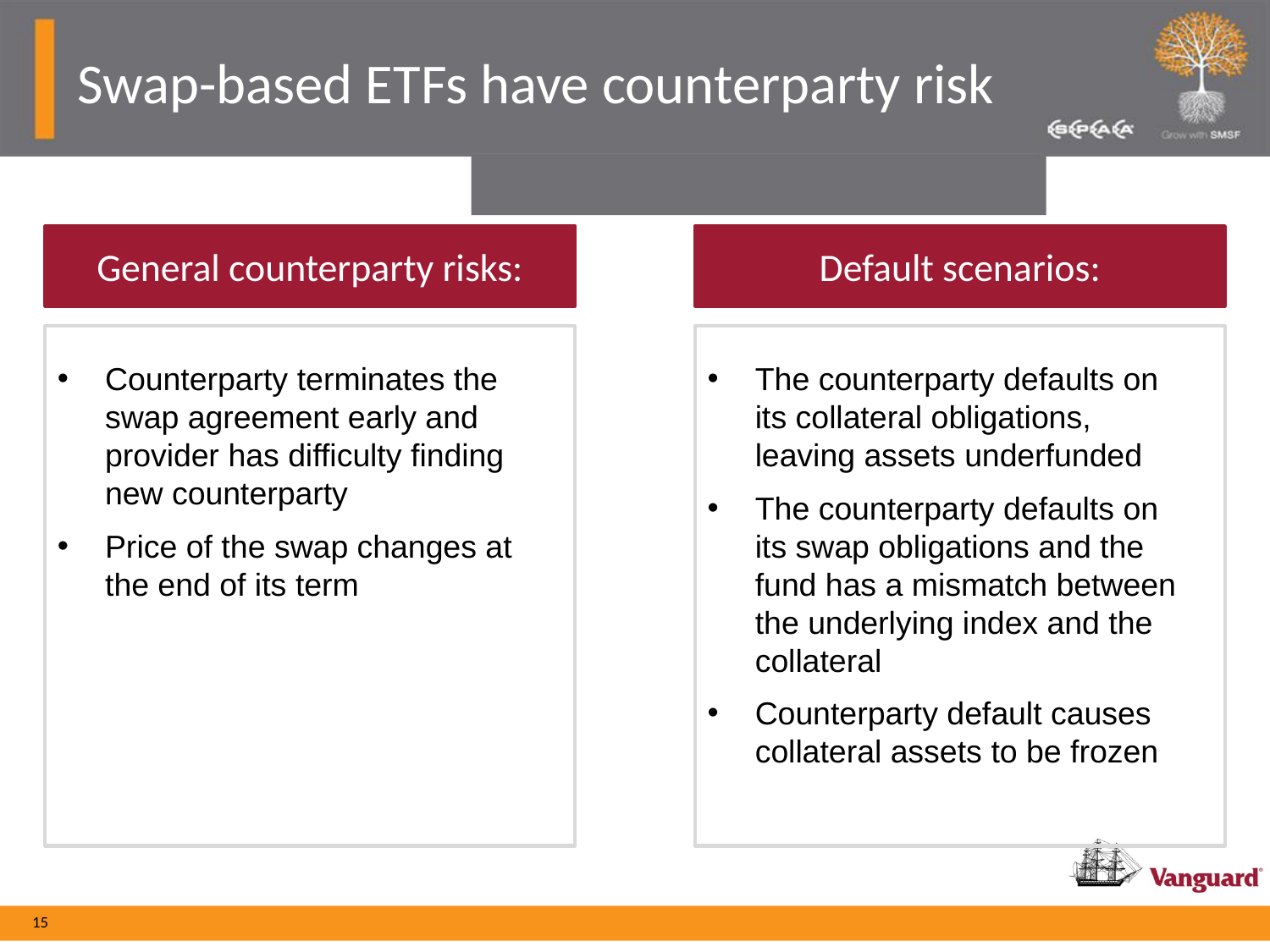

# Swap-based ETFs have counterparty risk
General counterparty risks:
Default scenarios:

Counterparty terminates the swap agreement early and provider has difficulty finding new counterparty
Price of the swap changes at the end of its term
The counterparty defaults on its collateral obligations, leaving assets underfunded
The counterparty defaults on its swap obligations and the fund has a mismatch between the underlying index and the collateral
Counterparty default causes collateral assets to be frozen
15